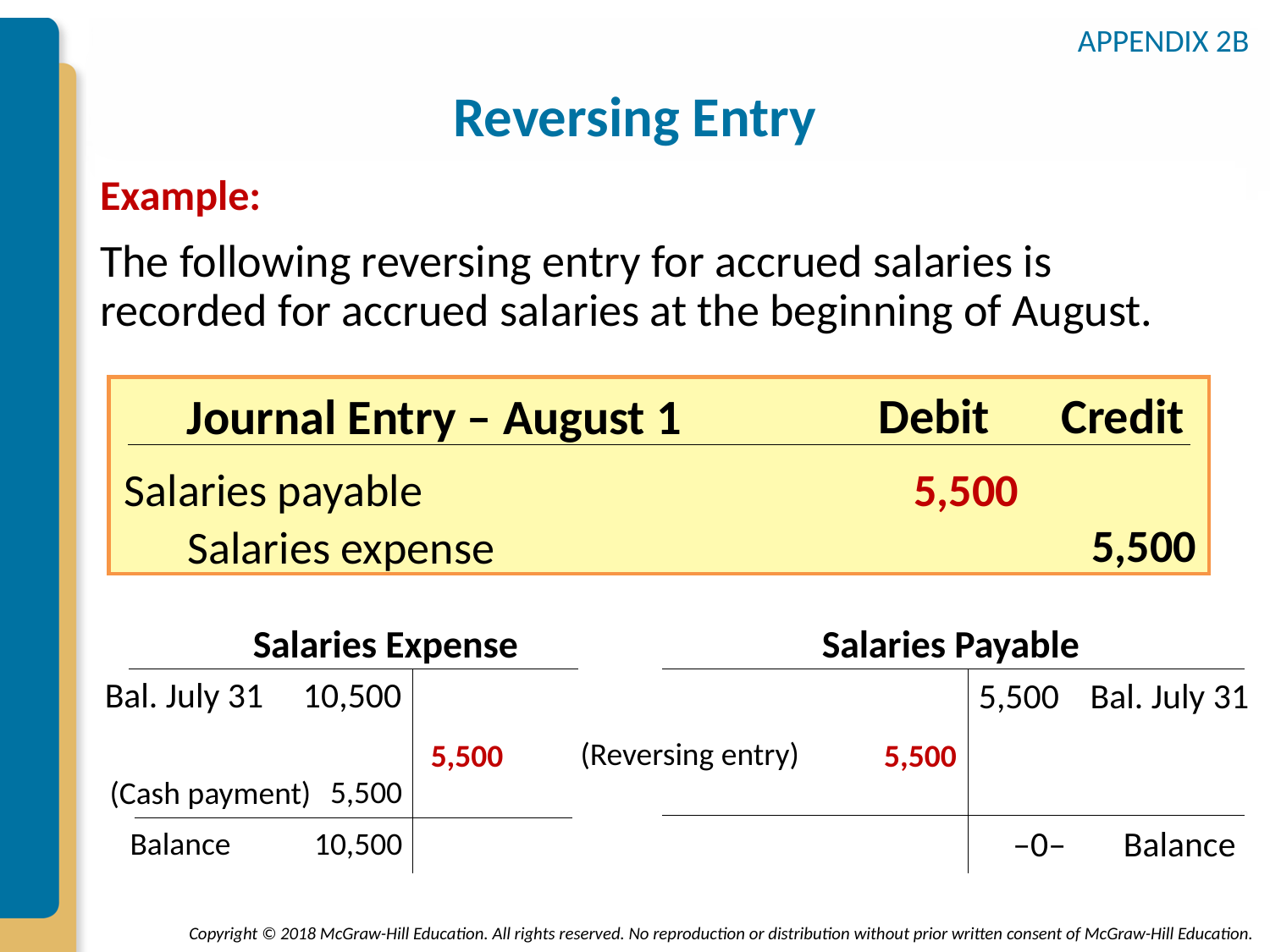

APPENDIX 2B
# Reversing Entry
Example:
The following reversing entry for accrued salaries is recorded for accrued salaries at the beginning of August.

Debit
Credit
Journal Entry – August 1
Salaries payable
5,500
5,500
Salaries expense
Salaries Expense
Salaries Payable
Bal. July 31
10,500
5,500
Bal. July 31
5,500
(Cash payment)
Balance
10,500
Balance
–0–
(Reversing entry)
5,500
5,500